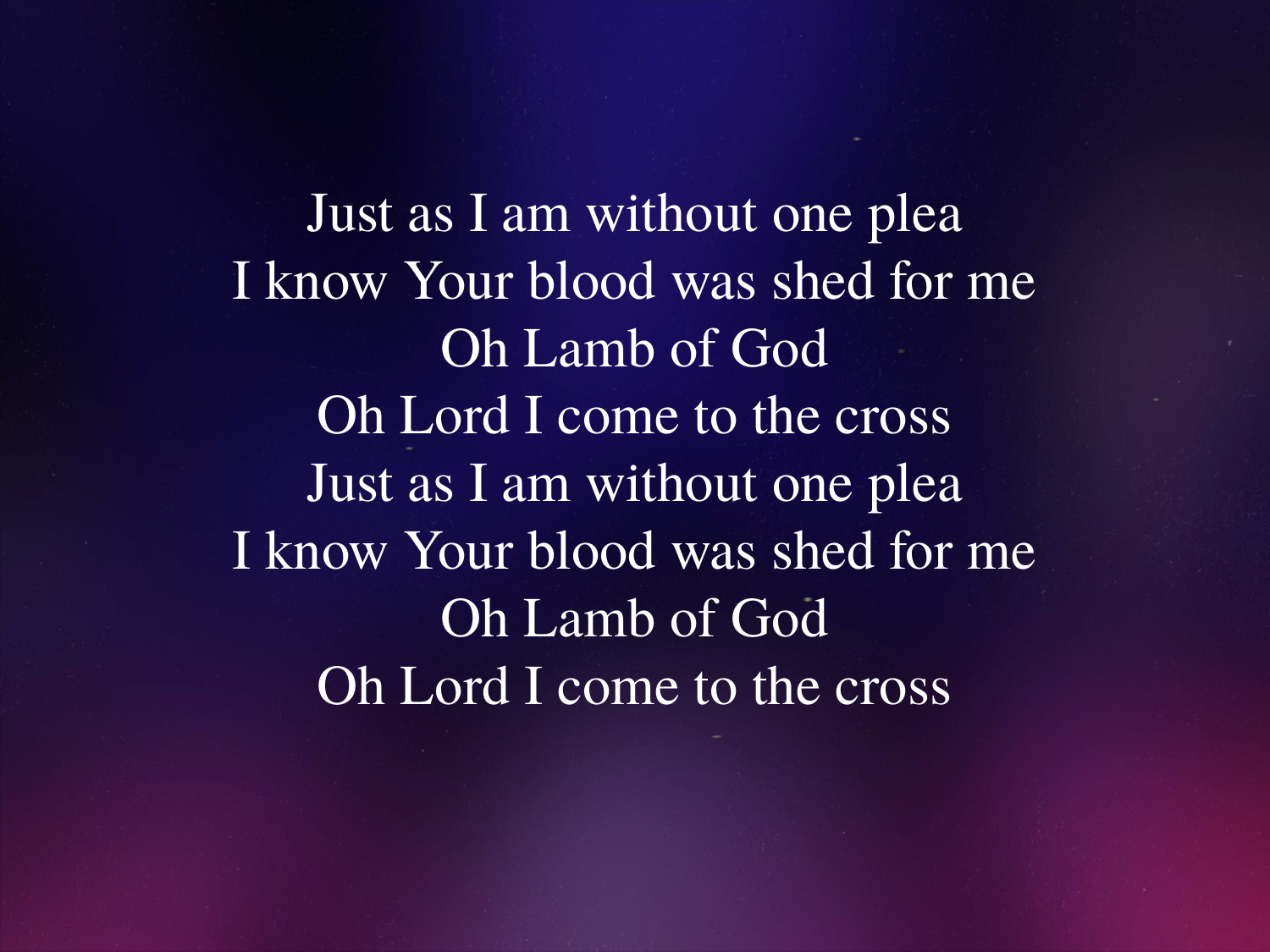

# Just as I am without one plea I know Your blood was shed for me Oh Lamb of God Oh Lord I come to the cross Just as I am without one plea I know Your blood was shed for me Oh Lamb of God Oh Lord I come to the cross